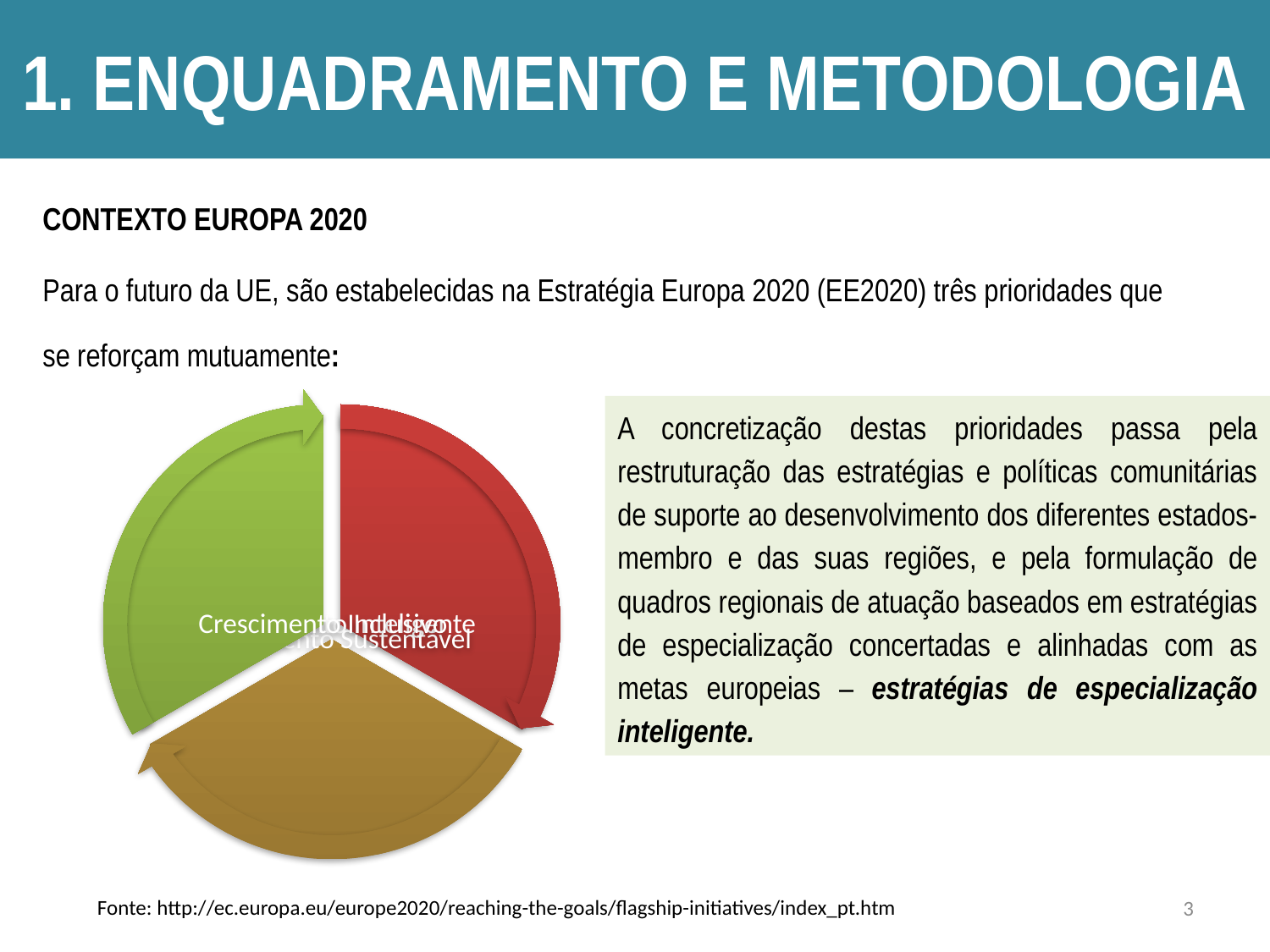

# 1. Enquadramento e Metodologia
CONTEXTO EUROPA 2020
Para o futuro da UE, são estabelecidas na Estratégia Europa 2020 (EE2020) três prioridades que se reforçam mutuamente:

Crescimento Inteligente
Crescimento Sustentável
Crescimento Inclusivo
A concretização destas prioridades passa pela restruturação das estratégias e políticas comunitárias de suporte ao desenvolvimento dos diferentes estados-membro e das suas regiões, e pela formulação de quadros regionais de atuação baseados em estratégias de especialização concertadas e alinhadas com as metas europeias – estratégias de especialização inteligente.
3
Fonte: http://ec.europa.eu/europe2020/reaching-the-goals/flagship-initiatives/index_pt.htm